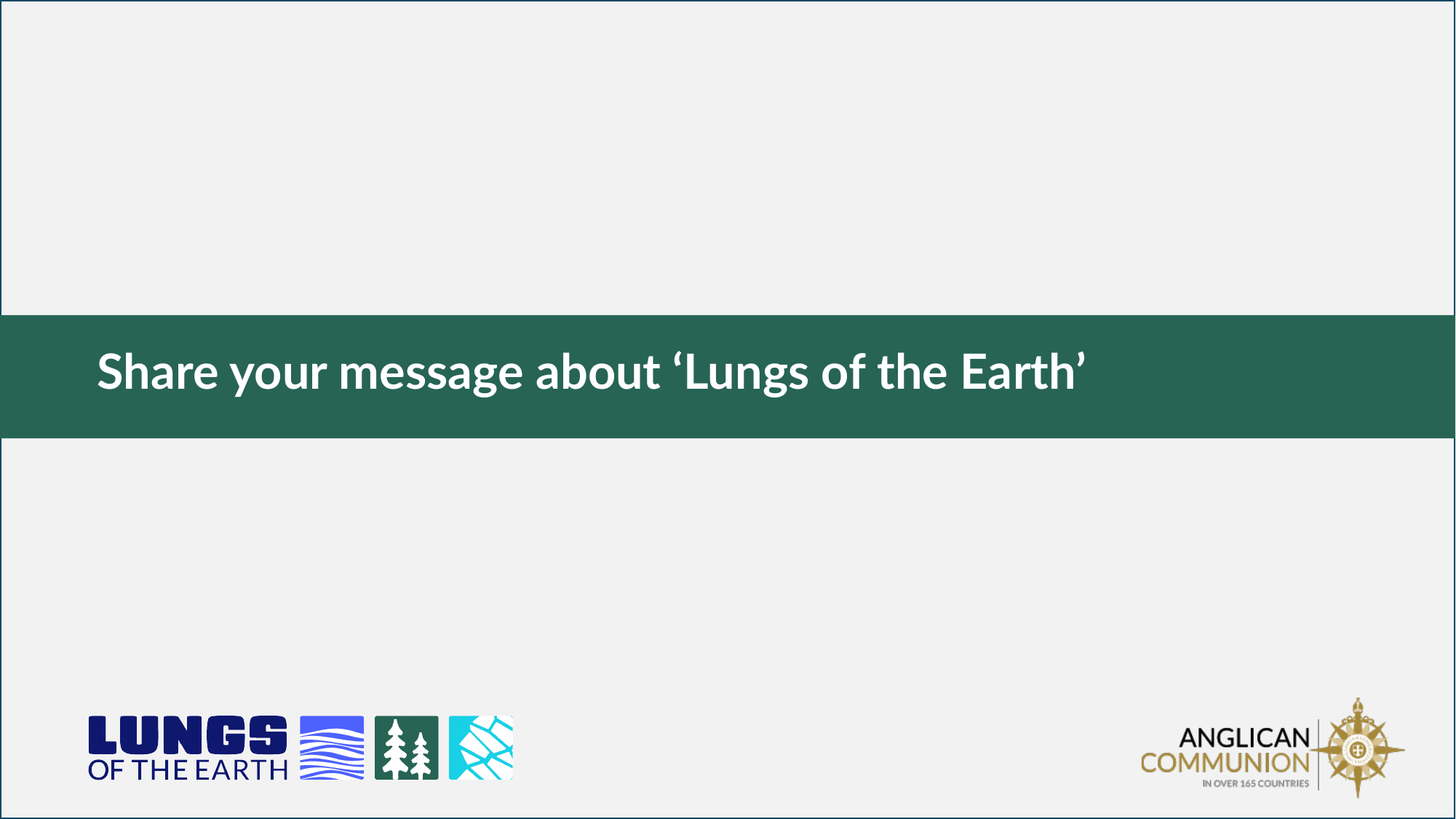

Share your message about ‘Lungs of the Earth’